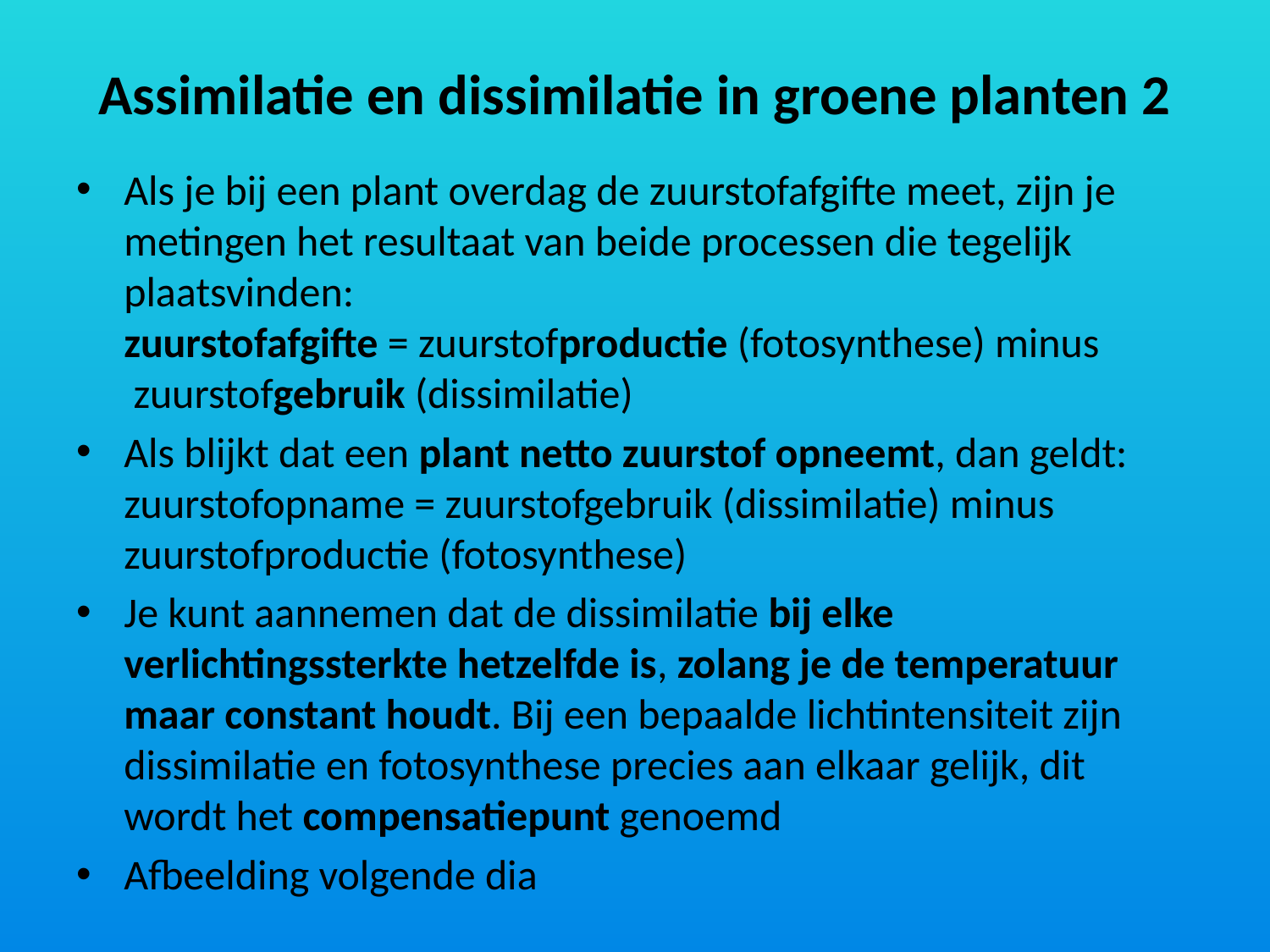

# Assimilatie en dissimilatie in groene planten 2
Als je bij een plant overdag de zuurstofafgifte meet, zijn je metingen het resultaat van beide processen die tegelijk plaatsvinden:
zuurstofafgifte = zuurstofproductie (fotosynthese) minus  zuurstofgebruik (dissimilatie)
Als blijkt dat een plant netto zuurstof opneemt, dan geldt:
zuurstofopname = zuurstofgebruik (dissimilatie) minus zuurstofproductie (fotosynthese)
Je kunt aannemen dat de dissimilatie bij elke verlichtingssterkte hetzelfde is, zolang je de temperatuur maar constant houdt. Bij een bepaalde lichtintensiteit zijn dissimilatie en fotosynthese precies aan elkaar gelijk, dit wordt het compensatiepunt genoemd
Afbeelding volgende dia